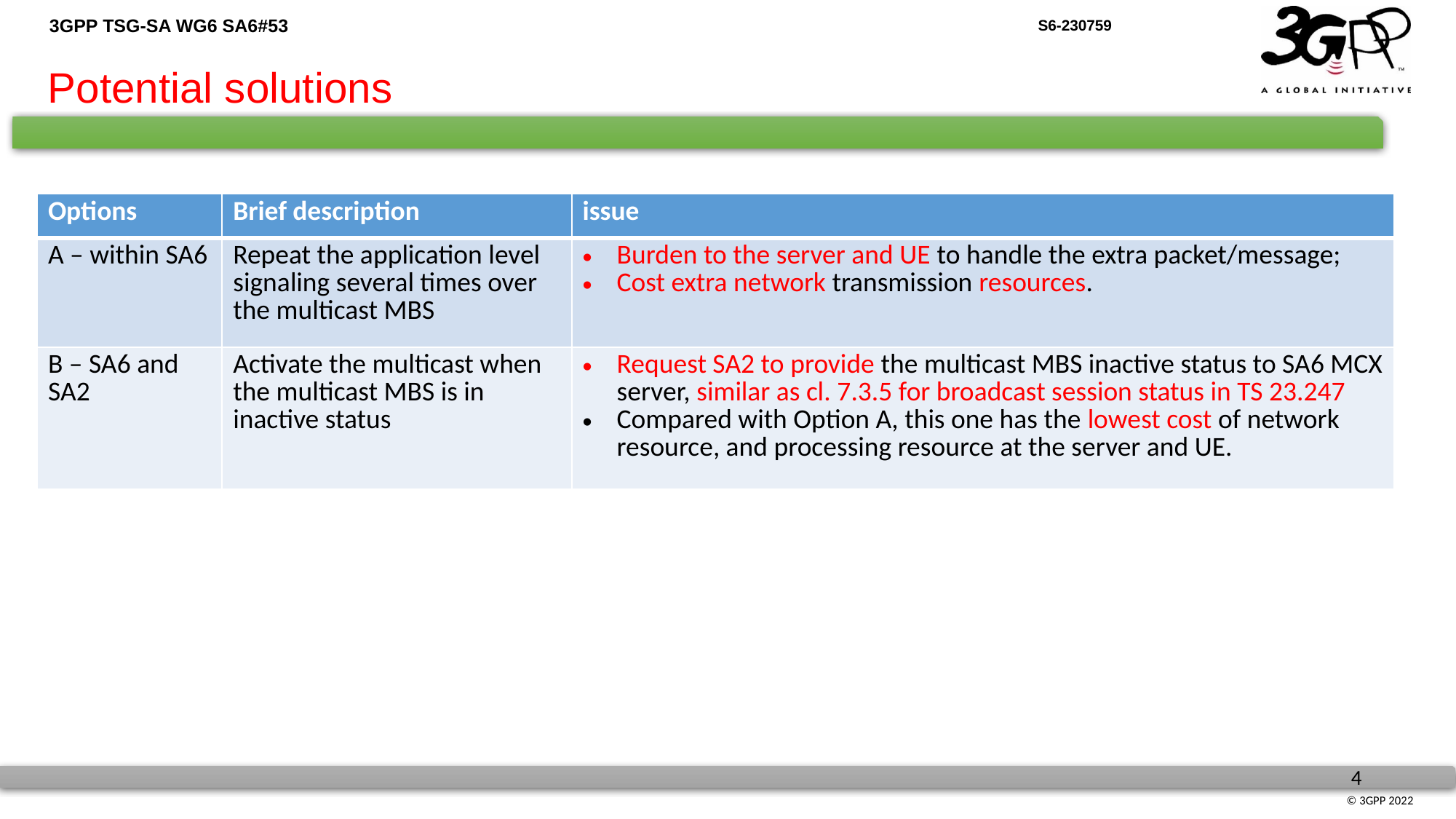

Potential solutions
| Options | Brief description | issue |
| --- | --- | --- |
| A – within SA6 | Repeat the application level signaling several times over the multicast MBS | Burden to the server and UE to handle the extra packet/message; Cost extra network transmission resources. |
| B – SA6 and SA2 | Activate the multicast when the multicast MBS is in inactive status | Request SA2 to provide the multicast MBS inactive status to SA6 MCX server, similar as cl. 7.3.5 for broadcast session status in TS 23.247 Compared with Option A, this one has the lowest cost of network resource, and processing resource at the server and UE. |